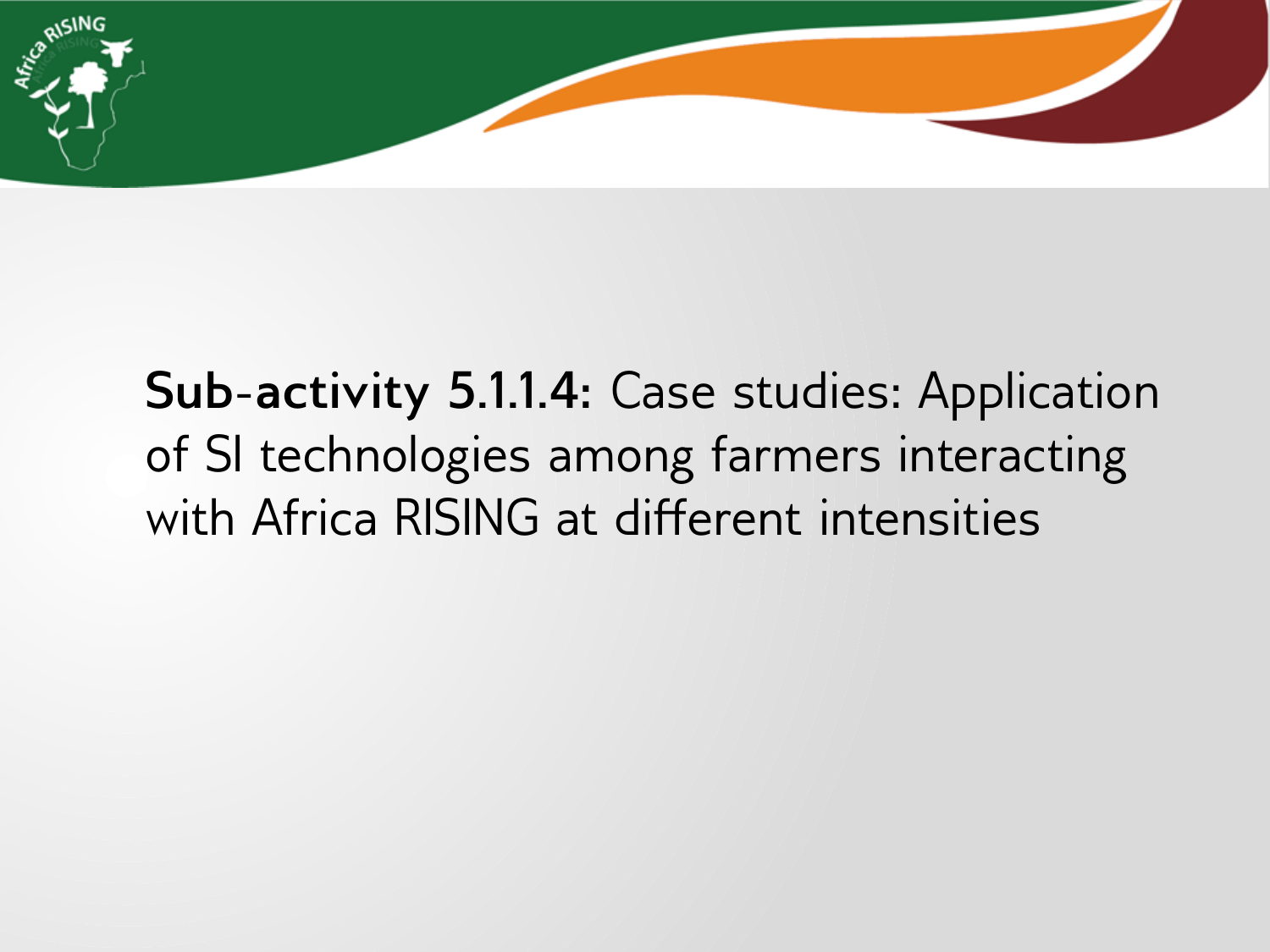

Sub-activity 5.1.1.4: Case studies: Application of SI technologies among farmers interacting with Africa RISING at different intensities